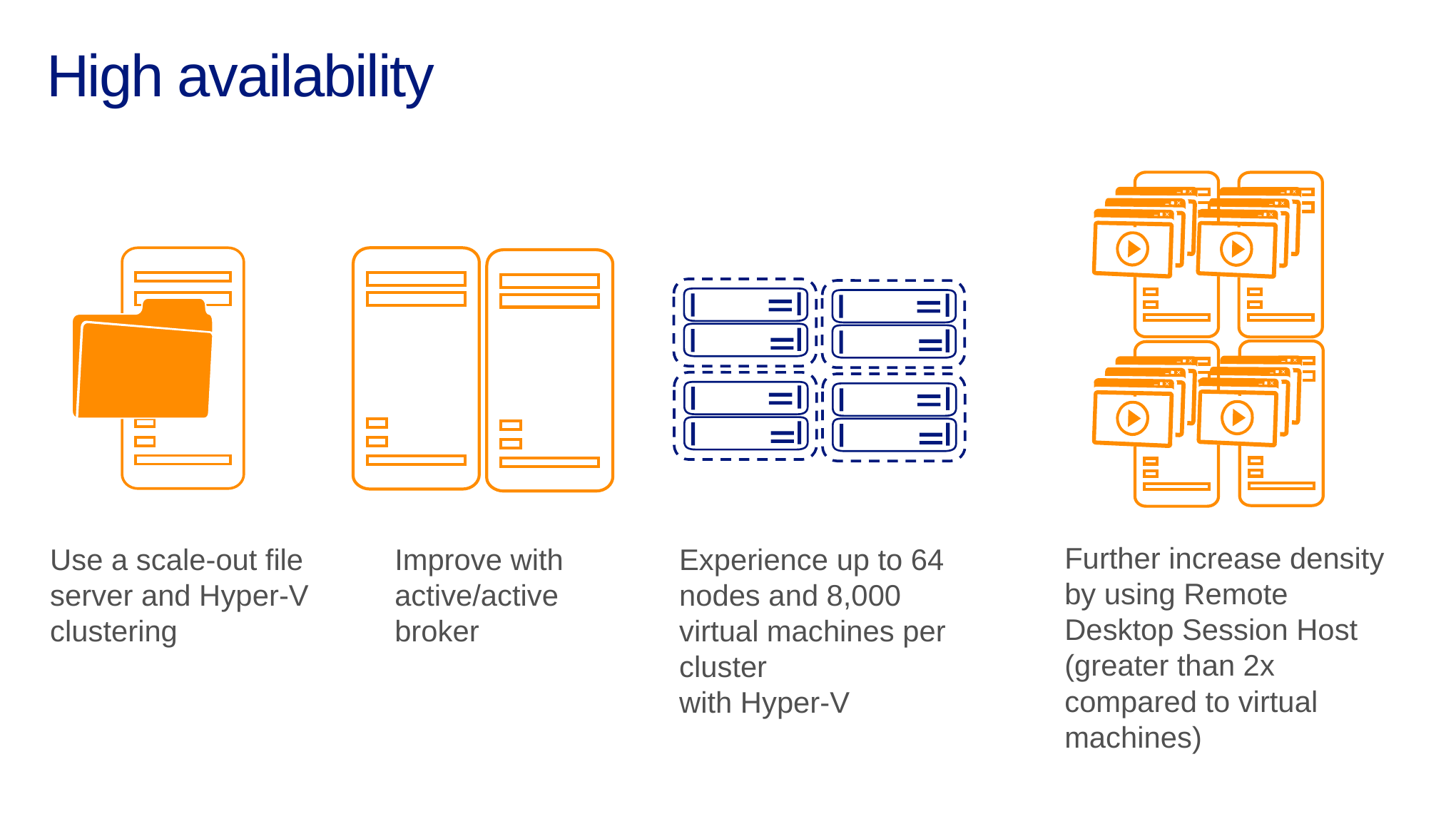

# High availability

Further increase density by using Remote Desktop Session Host (greater than 2x compared to virtual machines)
Experience up to 64 nodes and 8,000 virtual machines per cluster
with Hyper-V
Use a scale-out file server and Hyper-V clustering
Improve with active/active broker